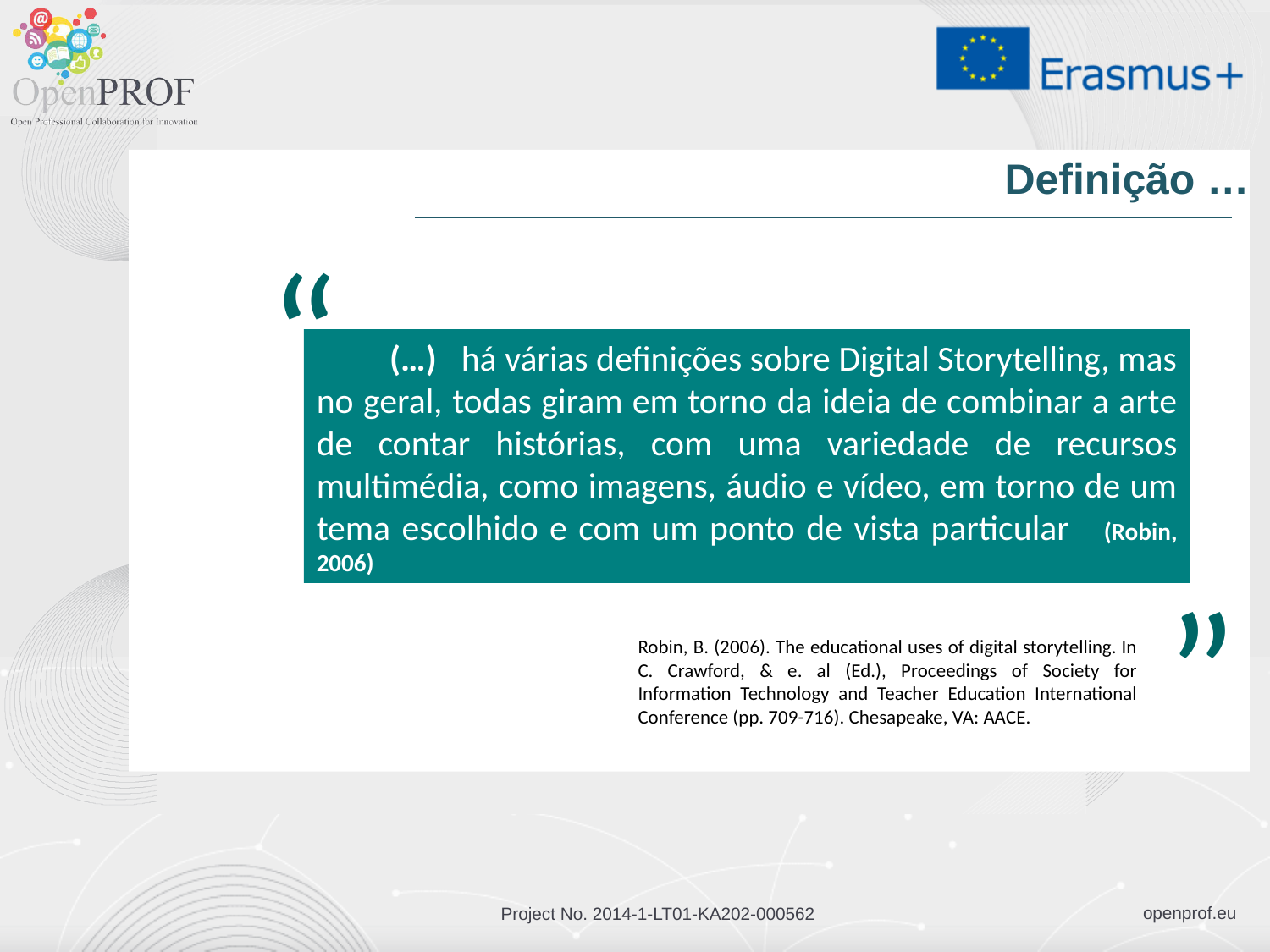

Definição …

”
“
         (…)   há várias definições sobre Digital Storytelling, mas no geral, todas giram em torno da ideia de combinar a arte de contar histórias, com uma variedade de recursos multimédia, como imagens, áudio e vídeo, em torno de um tema escolhido e com um ponto de vista particular   (Robin, 2006)
Robin, B. (2006). The educational uses of digital storytelling. In C. Crawford, & e. al (Ed.), Proceedings of Society for Information Technology and Teacher Education International Conference (pp. 709-716). Chesapeake, VA: AACE.